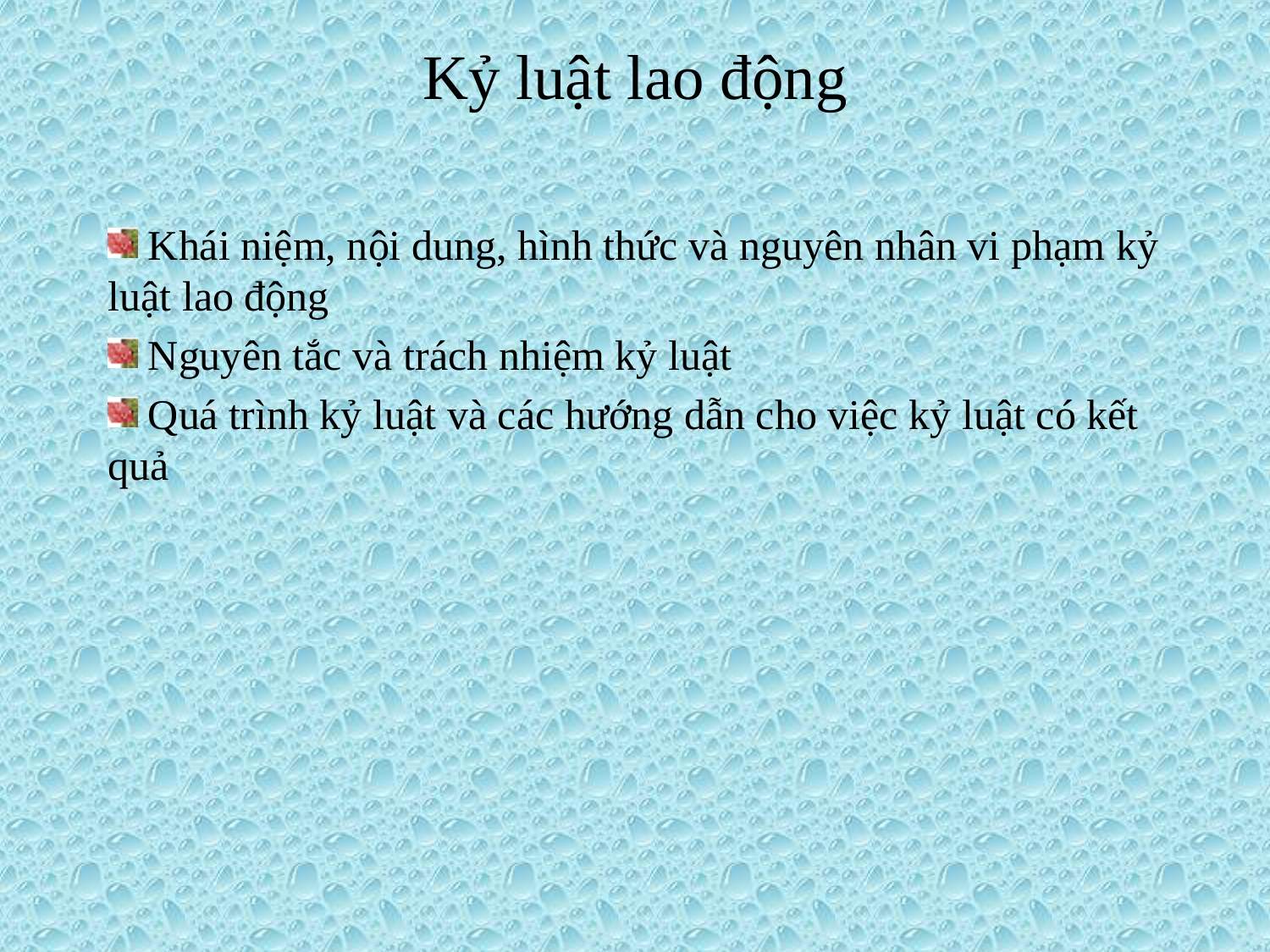

# Kỷ luật lao động
 Khái niệm, nội dung, hình thức và nguyên nhân vi phạm kỷ luật lao động
 Nguyên tắc và trách nhiệm kỷ luật
 Quá trình kỷ luật và các hướng dẫn cho việc kỷ luật có kết quả